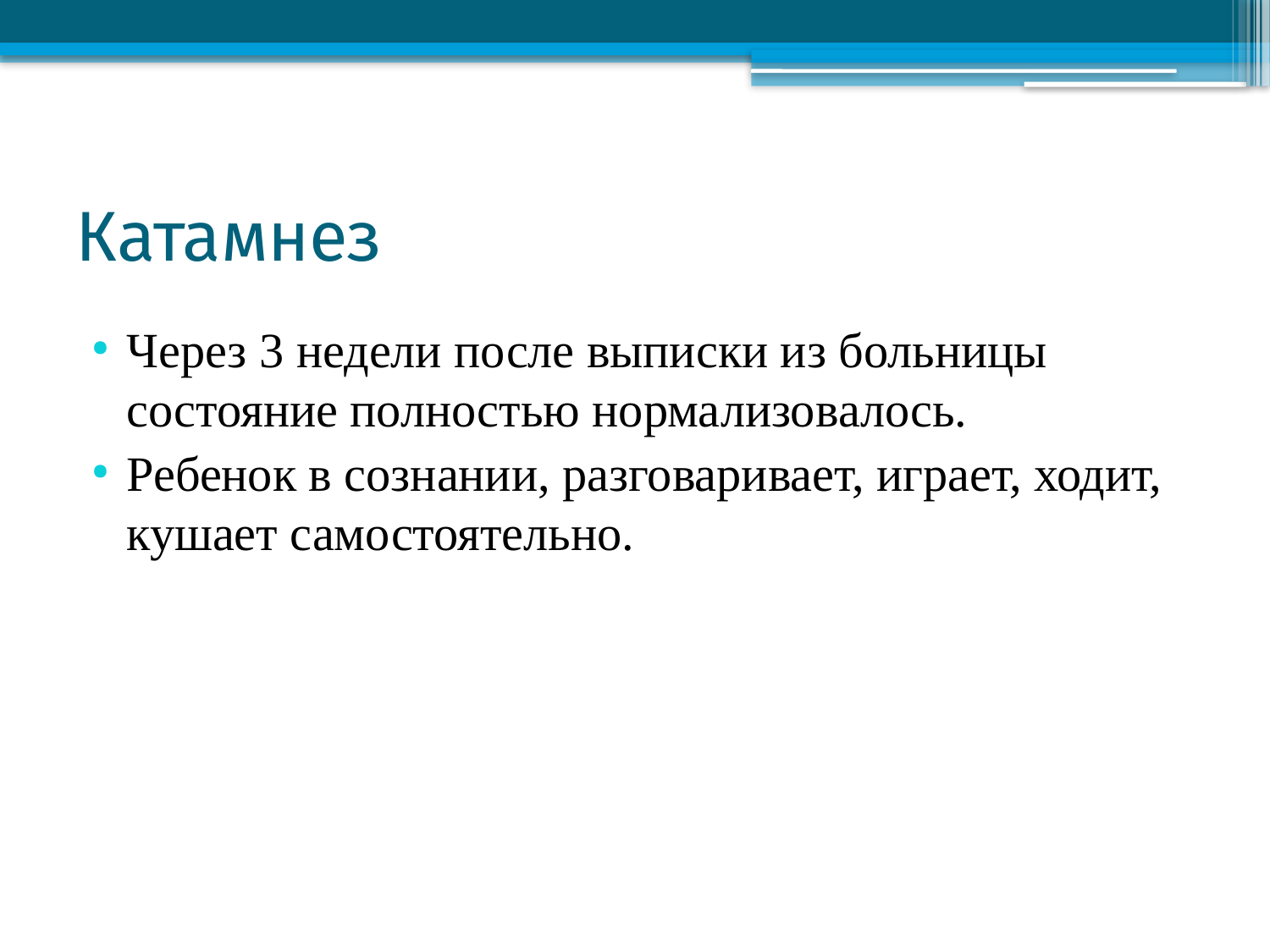

# Катамнез
Через 3 недели после выписки из больницы состояние полностью нормализовалось.
Ребенок в сознании, разговаривает, играет, ходит, кушает самостоятельно.